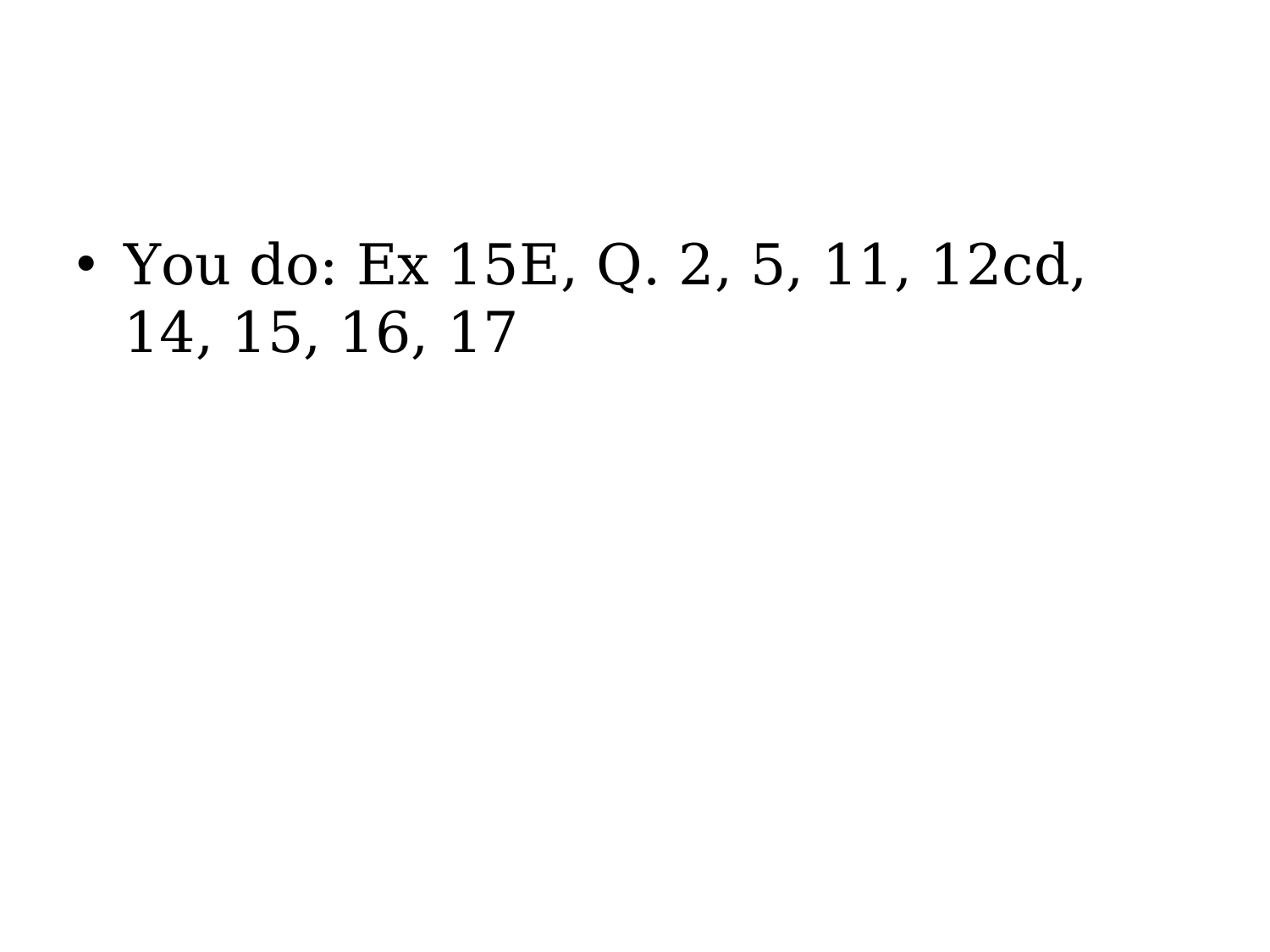

#
You do: Ex 15E, Q. 2, 5, 11, 12cd, 14, 15, 16, 17